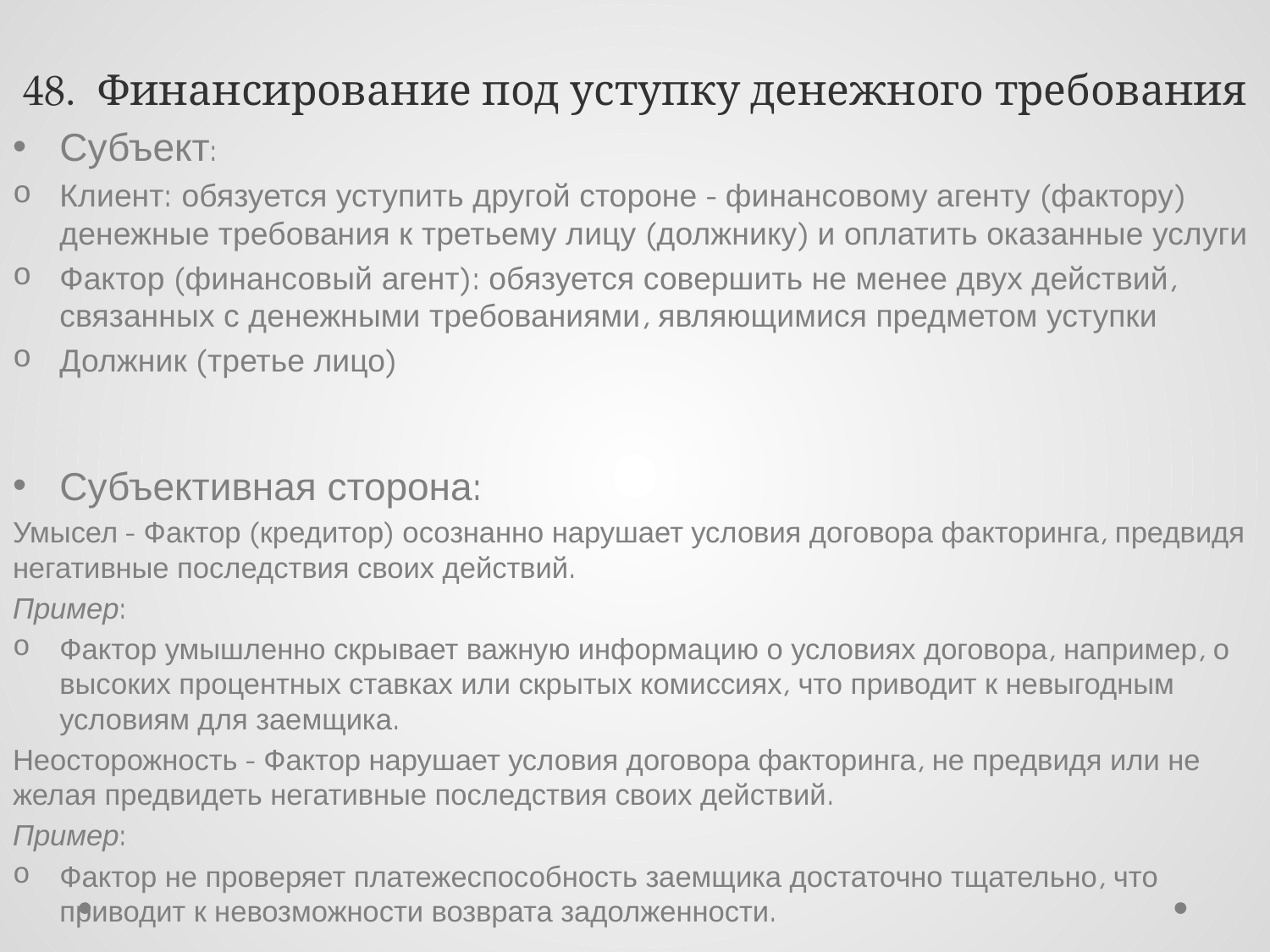

# 48.  Финансирование под уступку денежного требования
Субъект:
Клиент: обязуется уступить другой стороне - финансовому агенту (фактору) денежные требования к третьему лицу (должнику) и оплатить оказанные услуги
Фактор (финансовый агент): обязуется совершить не менее двух действий, связанных с денежными требованиями, являющимися предметом уступки
Должник (третье лицо)

Субъективная сторона:
Умысел - Фактор (кредитор) осознанно нарушает условия договора факторинга, предвидя негативные последствия своих действий.
Пример:
Фактор умышленно скрывает важную информацию о условиях договора, например, о высоких процентных ставках или скрытых комиссиях, что приводит к невыгодным условиям для заемщика.
Неосторожность - Фактор нарушает условия договора факторинга, не предвидя или не желая предвидеть негативные последствия своих действий.
Пример:
Фактор не проверяет платежеспособность заемщика достаточно тщательно, что приводит к невозможности возврата задолженности.